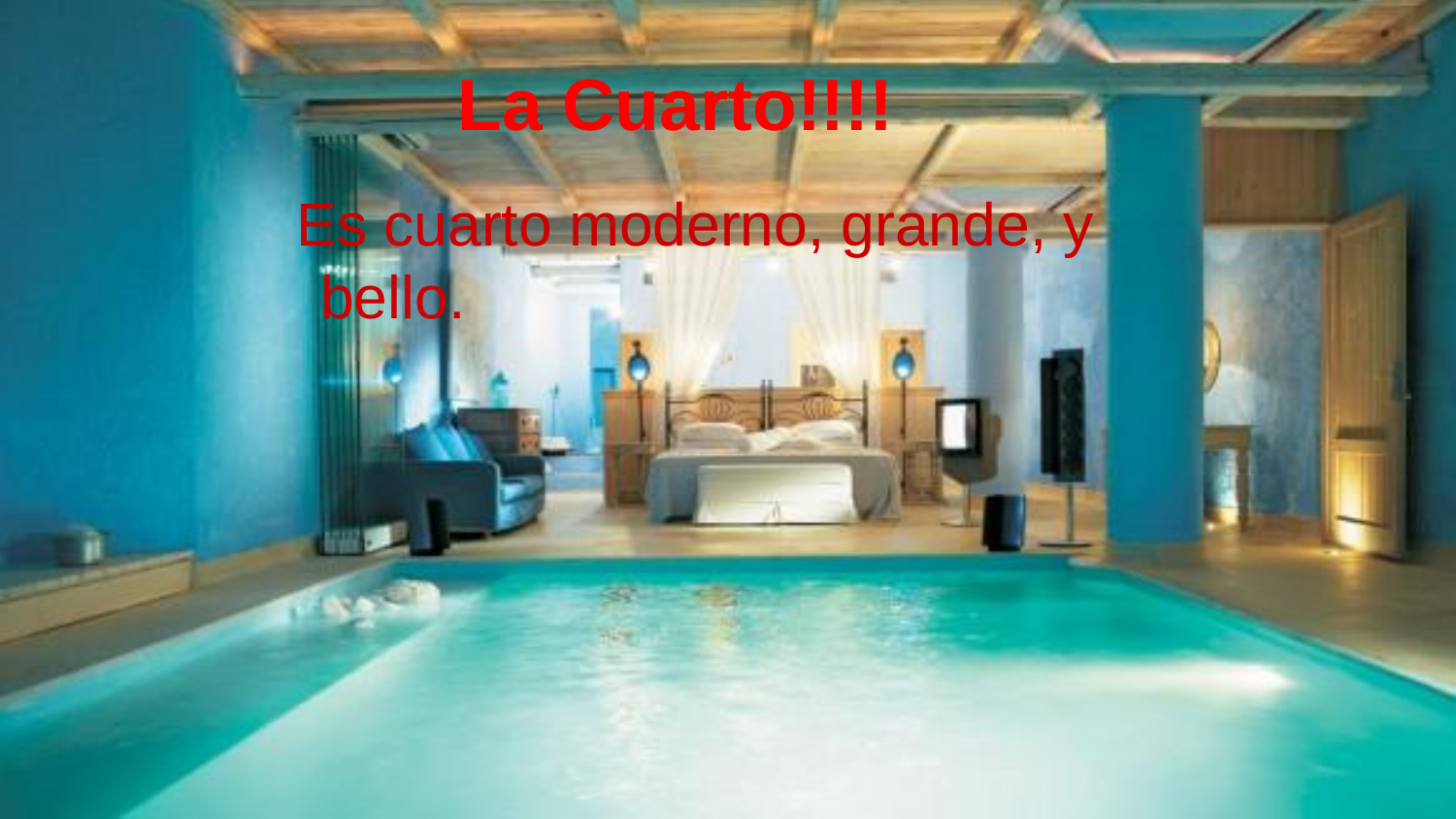

# La Cuarto!!!!
Es cuarto moderno, grande, y bello.